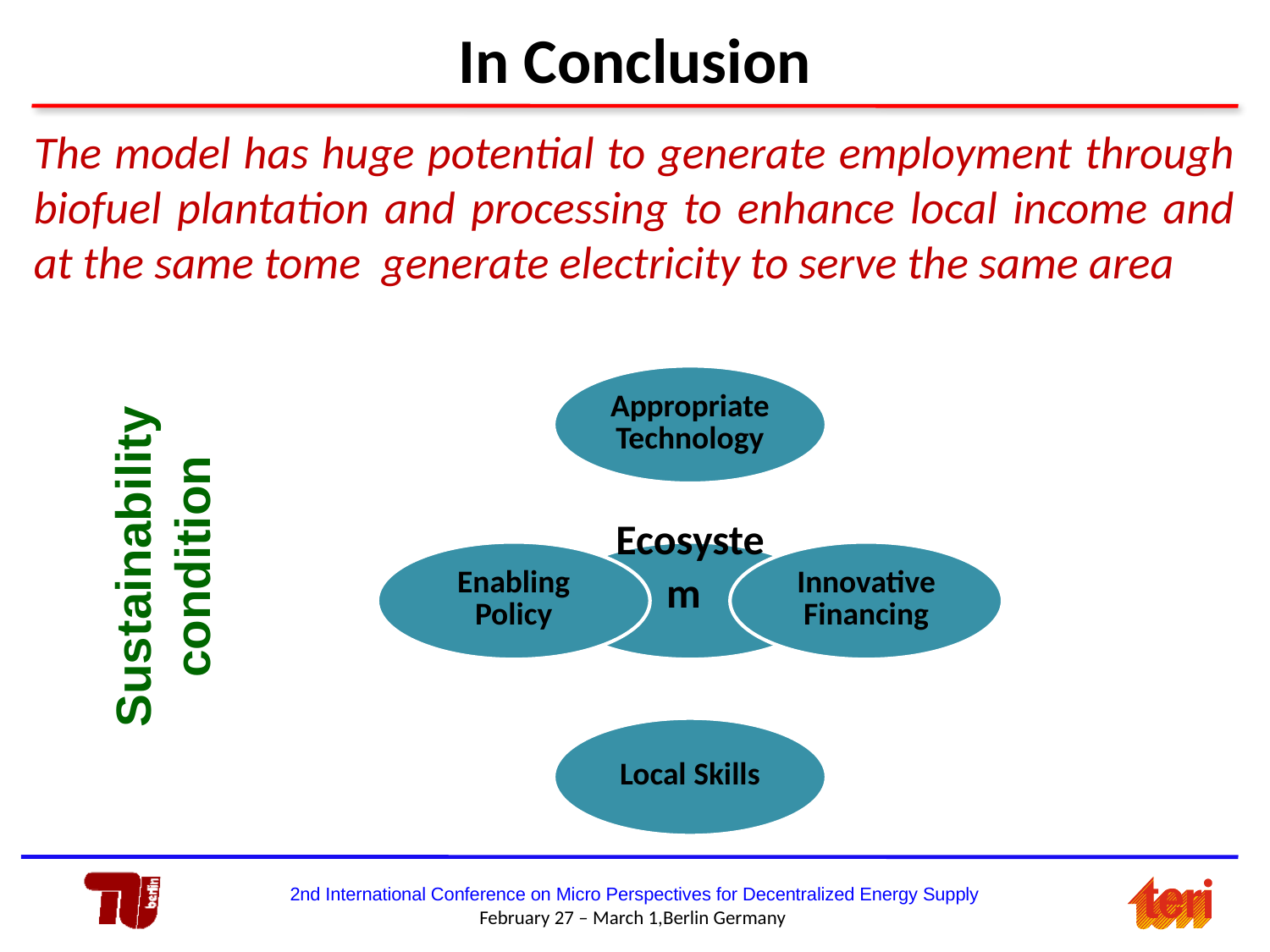

# In Conclusion
The model has huge potential to generate employment through biofuel plantation and processing to enhance local income and at the same tome  generate electricity to serve the same area
Ecosystem
Appropriate Technology
Innovative Financing
Local Skills
Enabling Policy
Sustainability condition